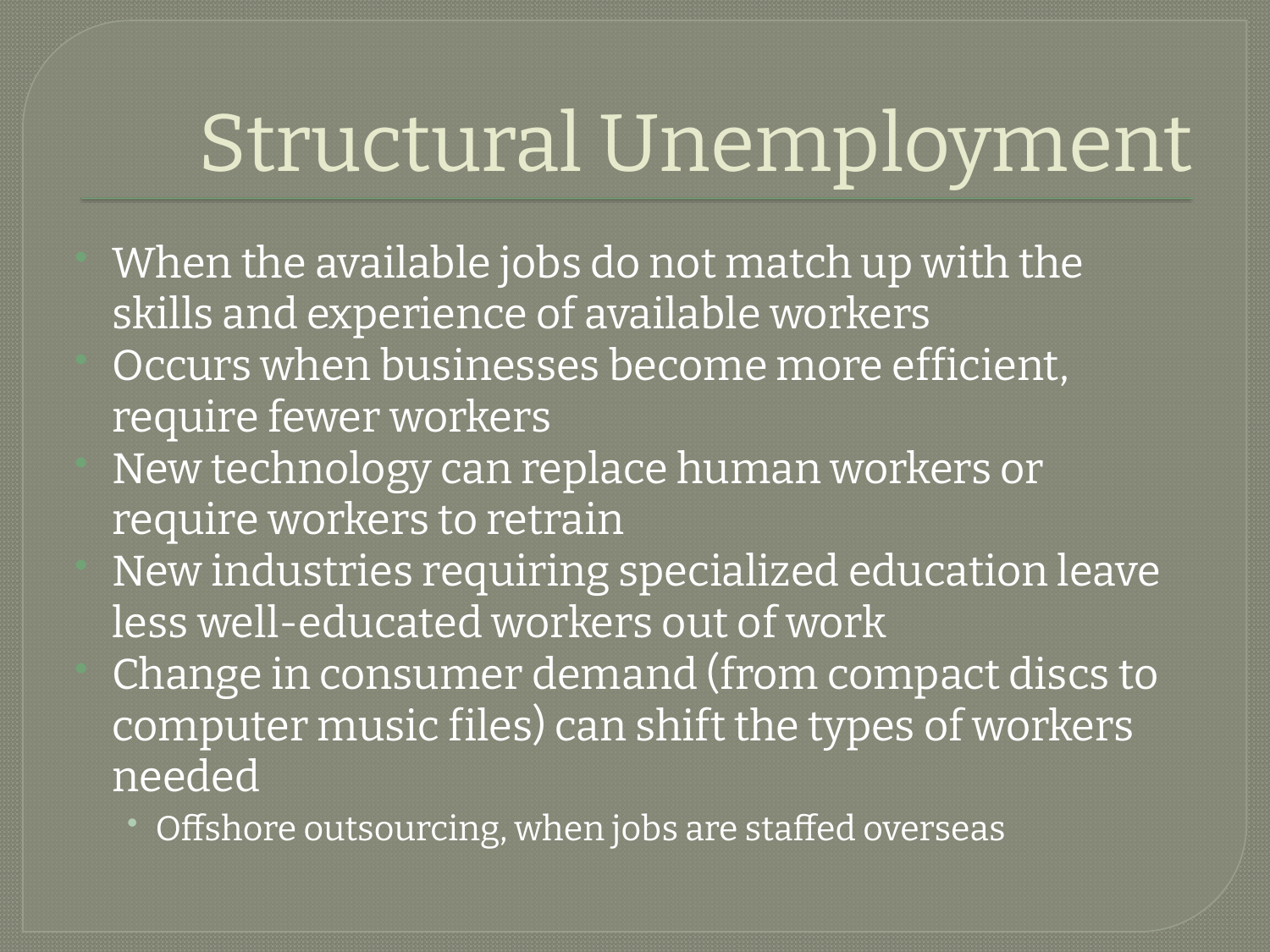

# Structural Unemployment
When the available jobs do not match up with the skills and experience of available workers
Occurs when businesses become more efficient, require fewer workers
New technology can replace human workers or require workers to retrain
New industries requiring specialized education leave less well-educated workers out of work
Change in consumer demand (from compact discs to computer music files) can shift the types of workers needed
Offshore outsourcing, when jobs are staffed overseas